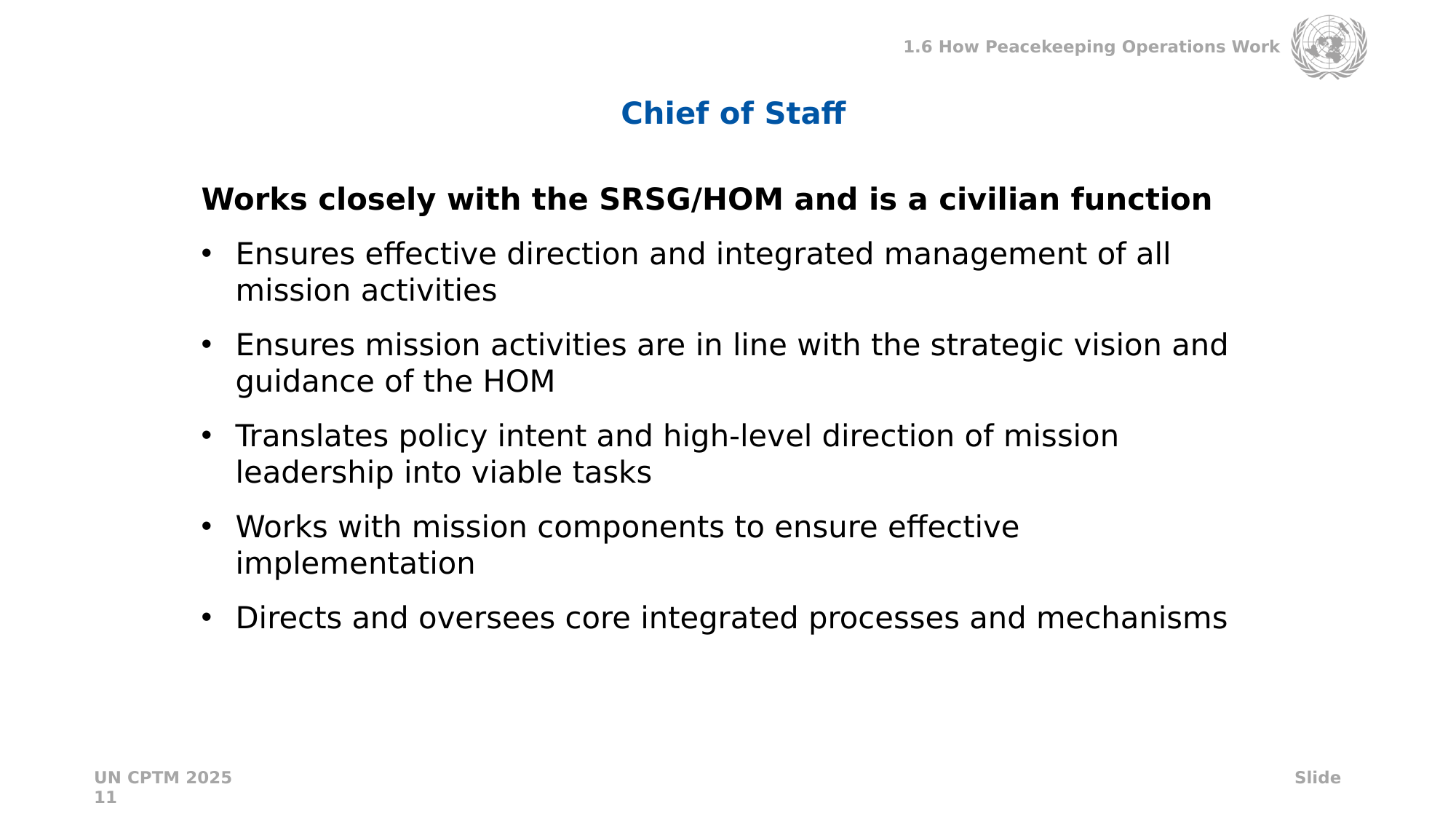

Chief of Staff
Works closely with the SRSG/HOM and is a civilian function
Ensures effective direction and integrated management of all mission activities
Ensures mission activities are in line with the strategic vision and guidance of the HOM
Translates policy intent and high-level direction of mission leadership into viable tasks
Works with mission components to ensure effective implementation
Directs and oversees core integrated processes and mechanisms